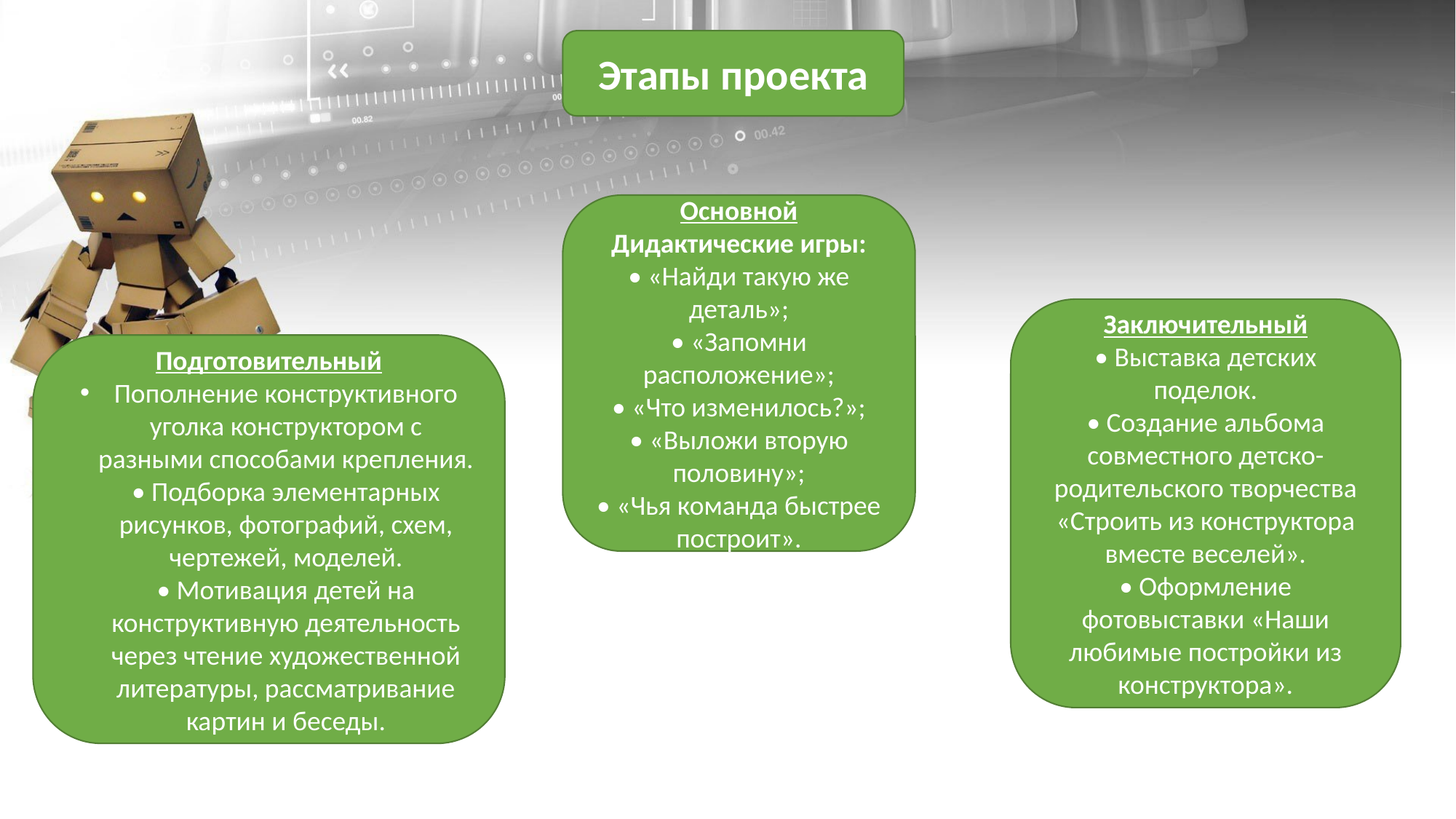

Этапы проекта
Основной
Дидактические игры:
• «Найди такую же деталь»;
• «Запомни расположение»;
• «Что изменилось?»;
• «Выложи вторую половину»;
• «Чья команда быстрее построит».
Заключительный
• Выставка детских поделок.
• Создание альбома совместного детско-родительского творчества «Строить из конструктора вместе веселей».
• Оформление фотовыставки «Наши любимые постройки из конструктора».
Подготовительный
Пополнение конструктивного уголка конструктором с разными способами крепления.
• Подборка элементарных рисунков, фотографий, схем, чертежей, моделей.
• Мотивация детей на конструктивную деятельность через чтение художественной литературы, рассматривание картин и беседы.